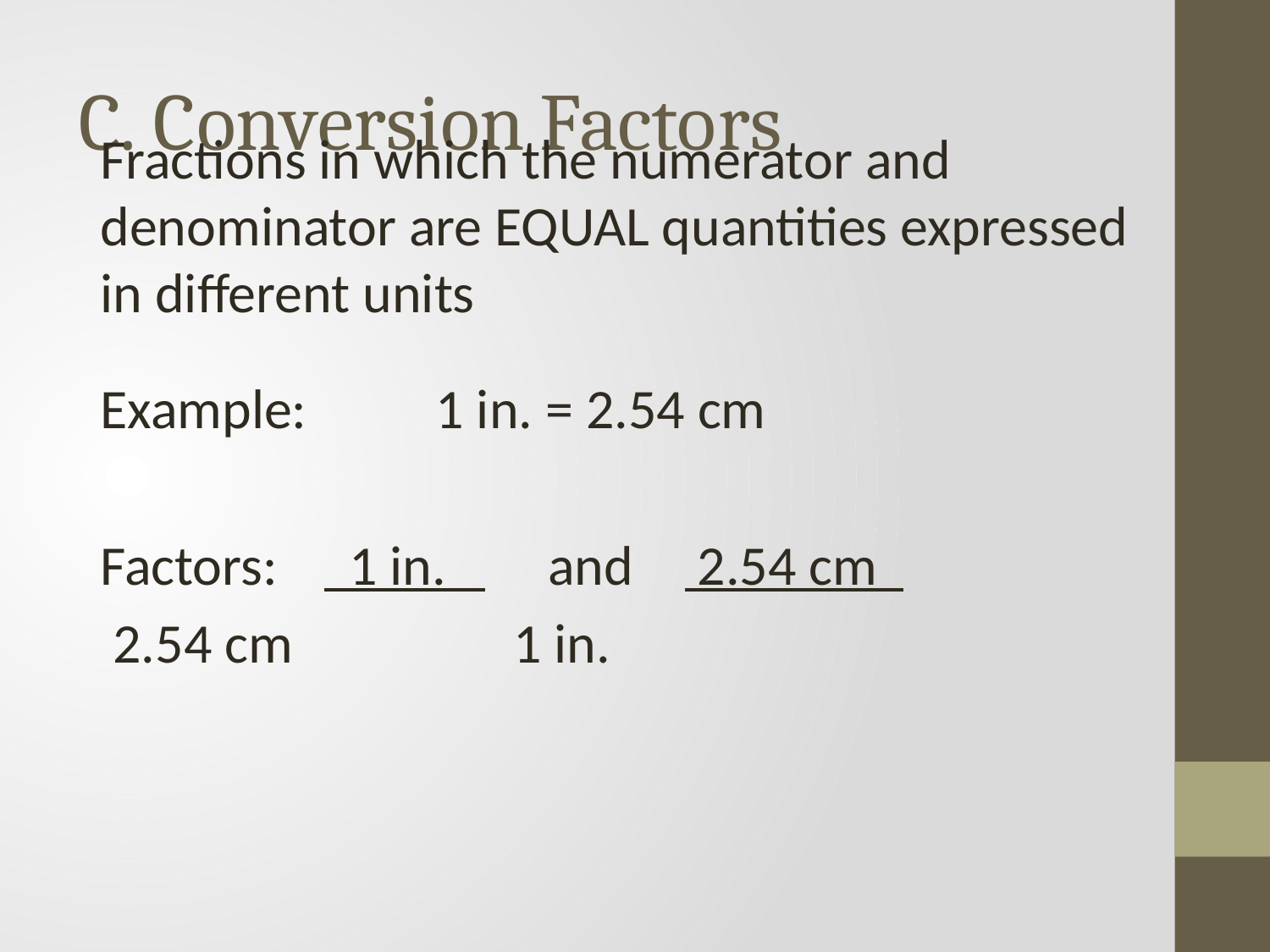

# C. Conversion Factors
	Fractions in which the numerator and denominator are EQUAL quantities expressed in different units

	Example:    	1 in. = 2.54 cm

	Factors:	  1 in.        and     2.54 cm
			 2.54 cm	               1 in.